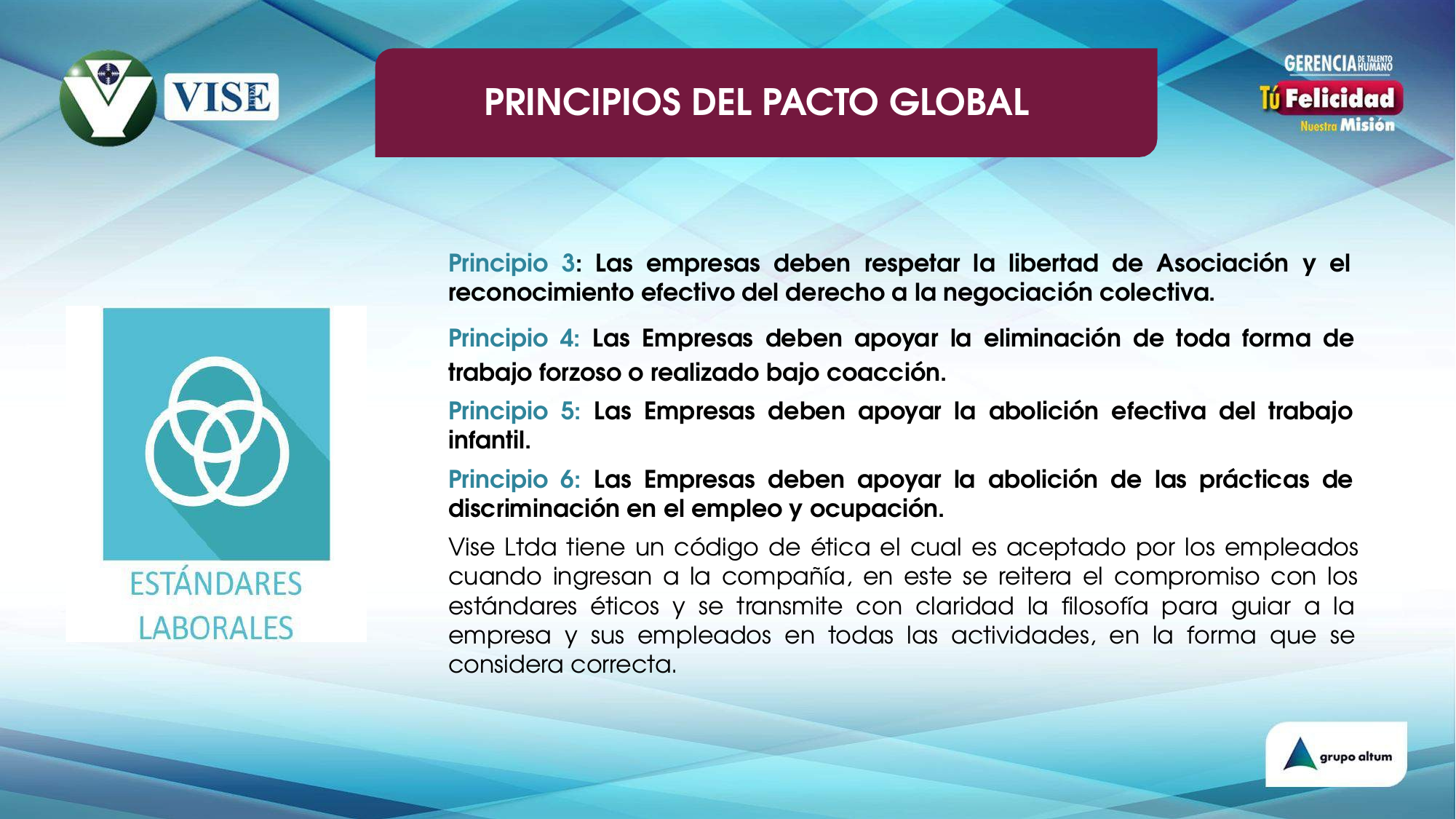

# PRINCIPIOS DEL PACTO GLOBAL
Principio 3: Las empresas deben respetar la libertad de Asociación y el  reconocimiento efectivo del derecho a la negociación colectiva.
Principio 4: Las Empresas deben apoyar la eliminación de toda forma de  trabajo forzoso o realizado bajo coacción.
Principio 5: Las Empresas deben apoyar la abolición efectiva del trabajo  infantil.
Principio 6: Las Empresas deben apoyar la abolición de las prácticas de  discriminación en el empleo y ocupación.
Vise Ltda tiene un código de ética el cual es aceptado por los empleados  cuando ingresan a la compañía, en este se reitera el compromiso con los  estándares éticos y se transmite con claridad la filosofía para guiar a la  empresa y sus empleados en todas las actividades, en la forma que se  considera correcta.